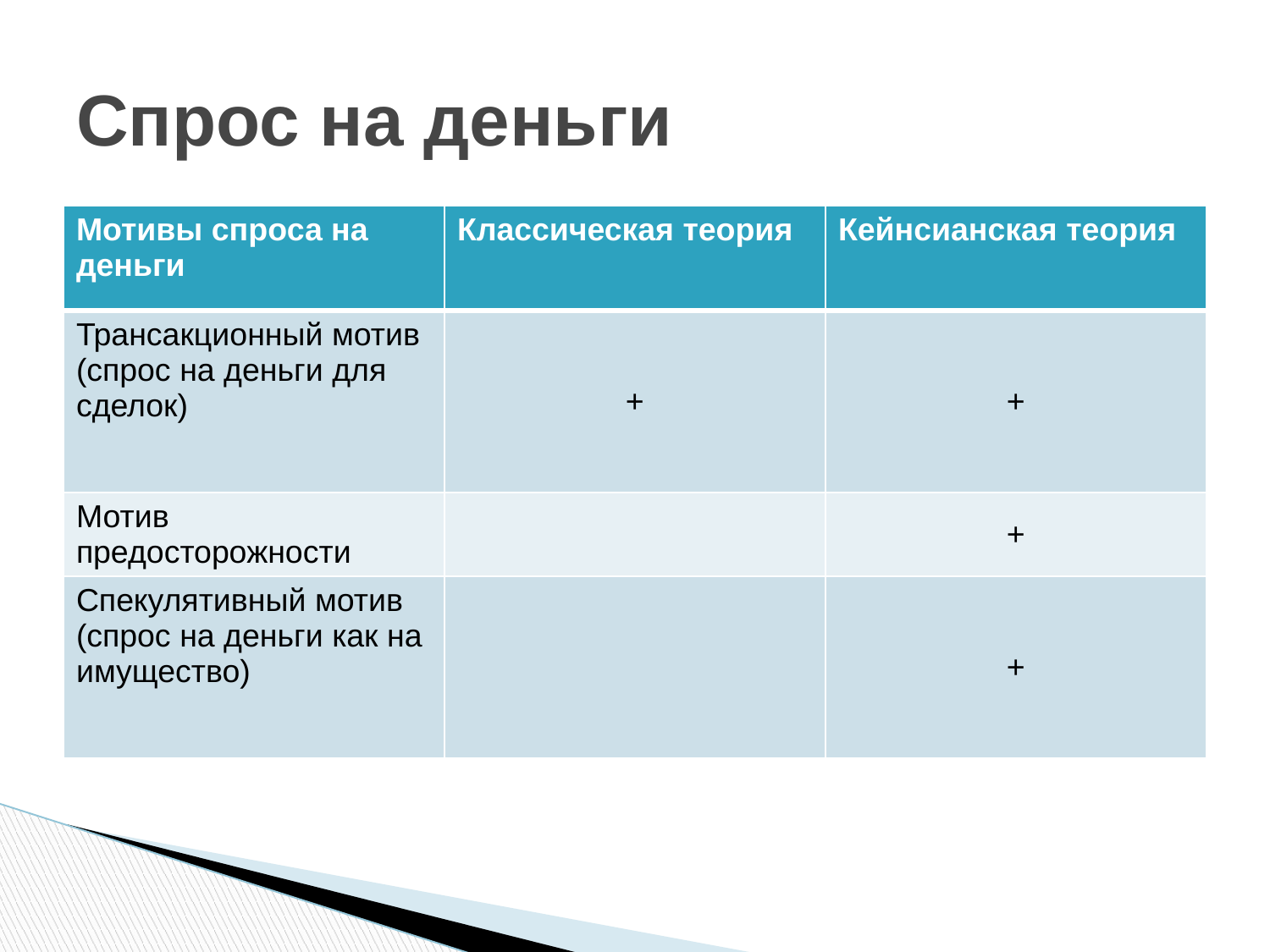

# Спрос на деньги
| Мотивы спроса на деньги | Классическая теория | Кейнсианская теория |
| --- | --- | --- |
| Трансакционный мотив (спрос на деньги для сделок) | + | + |
| Мотив предосторожности |  | + |
| Спекулятивный мотив (спрос на деньги как на имущество) |  | + |